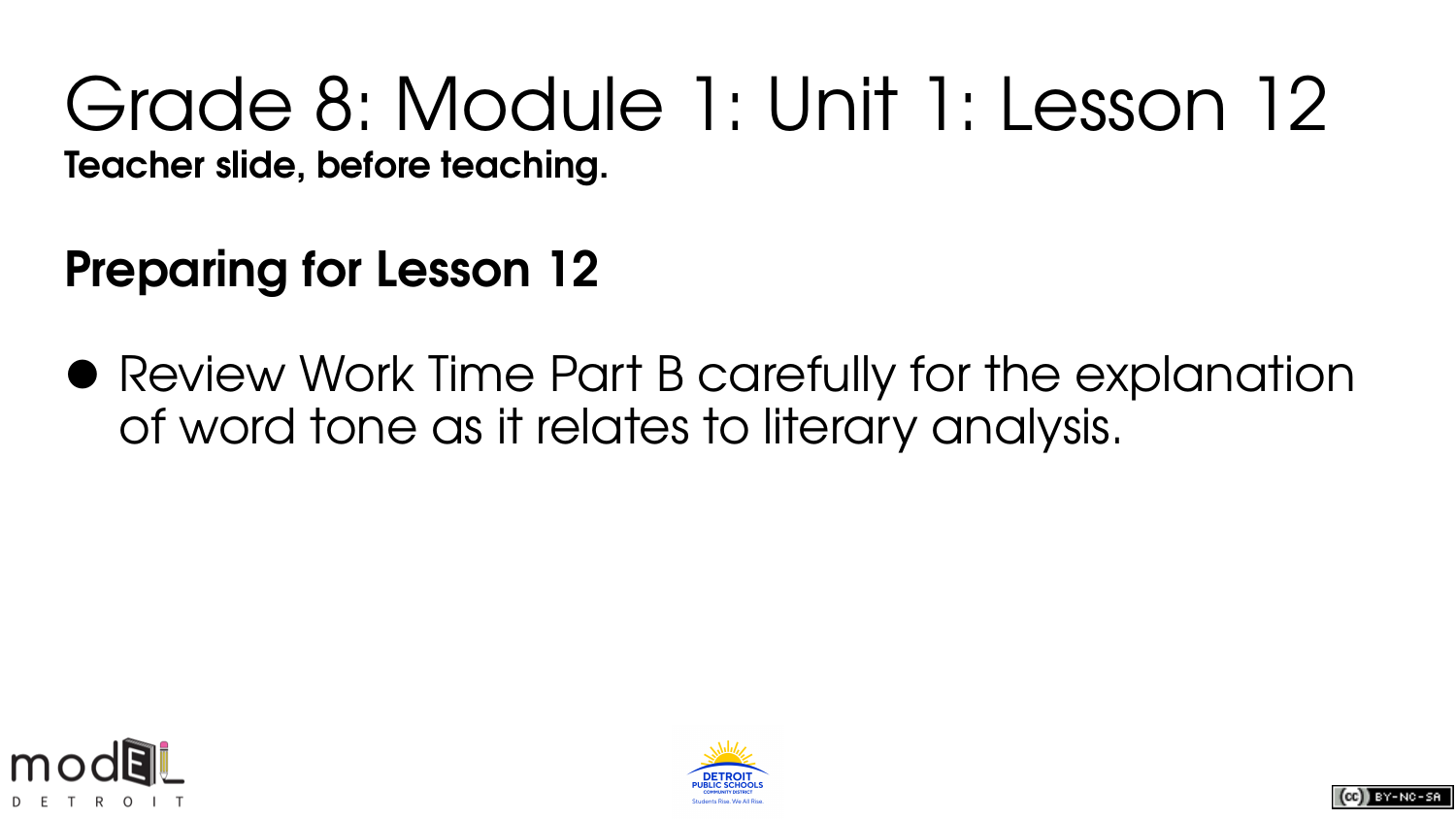

# Grade 8: Module 1: Unit 1: Lesson 12 Teacher slide, before teaching.
Preparing for Lesson 12

Review Work Time Part B carefully for the explanation of word tone as it relates to literary analysis.